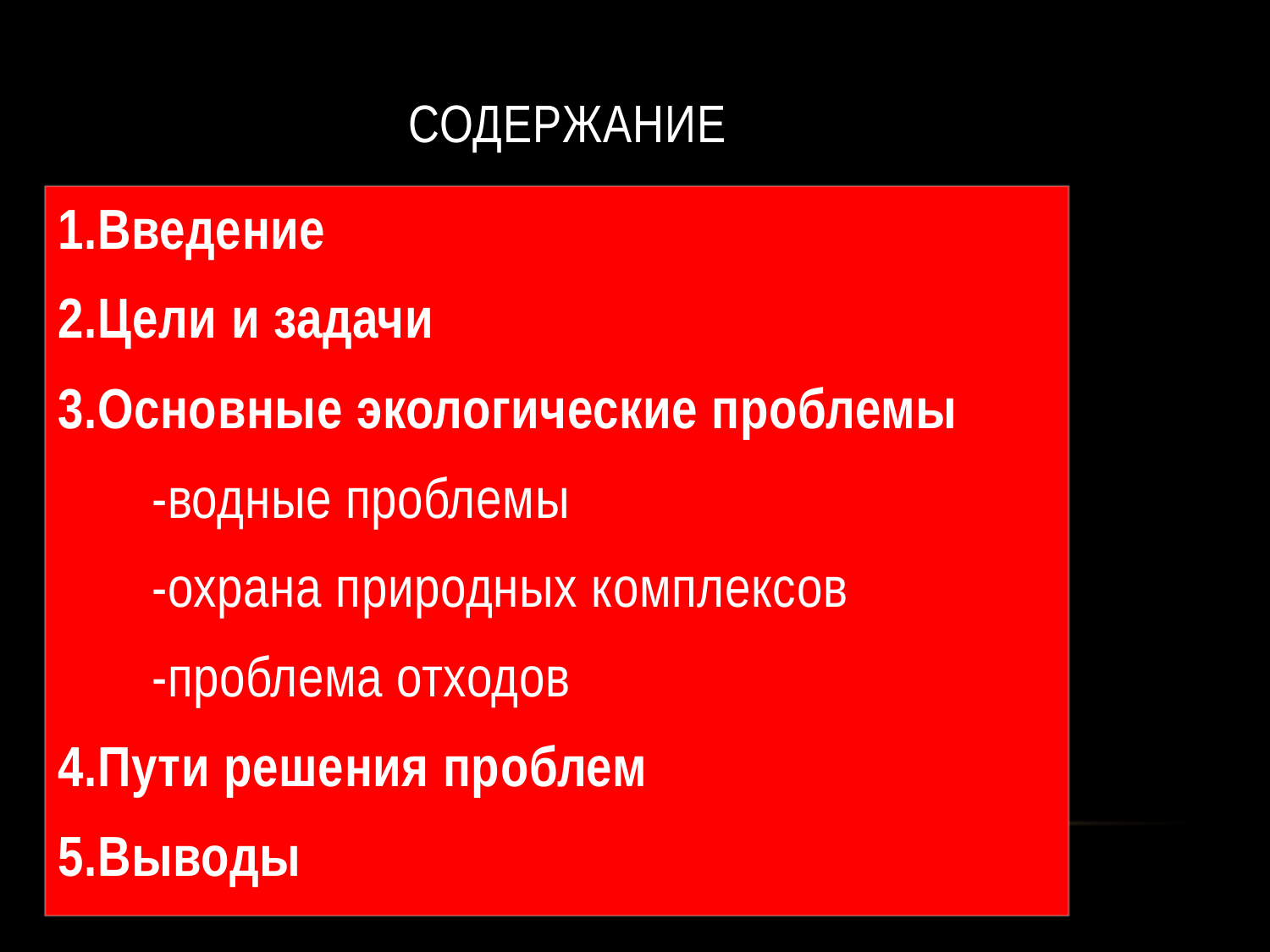

# Содержание
1.Введение
2.Цели и задачи
3.Основные экологические проблемы
       -водные проблемы
       -охрана природных комплексов
       -проблема отходов
4.Пути решения проблем
5.Выводы